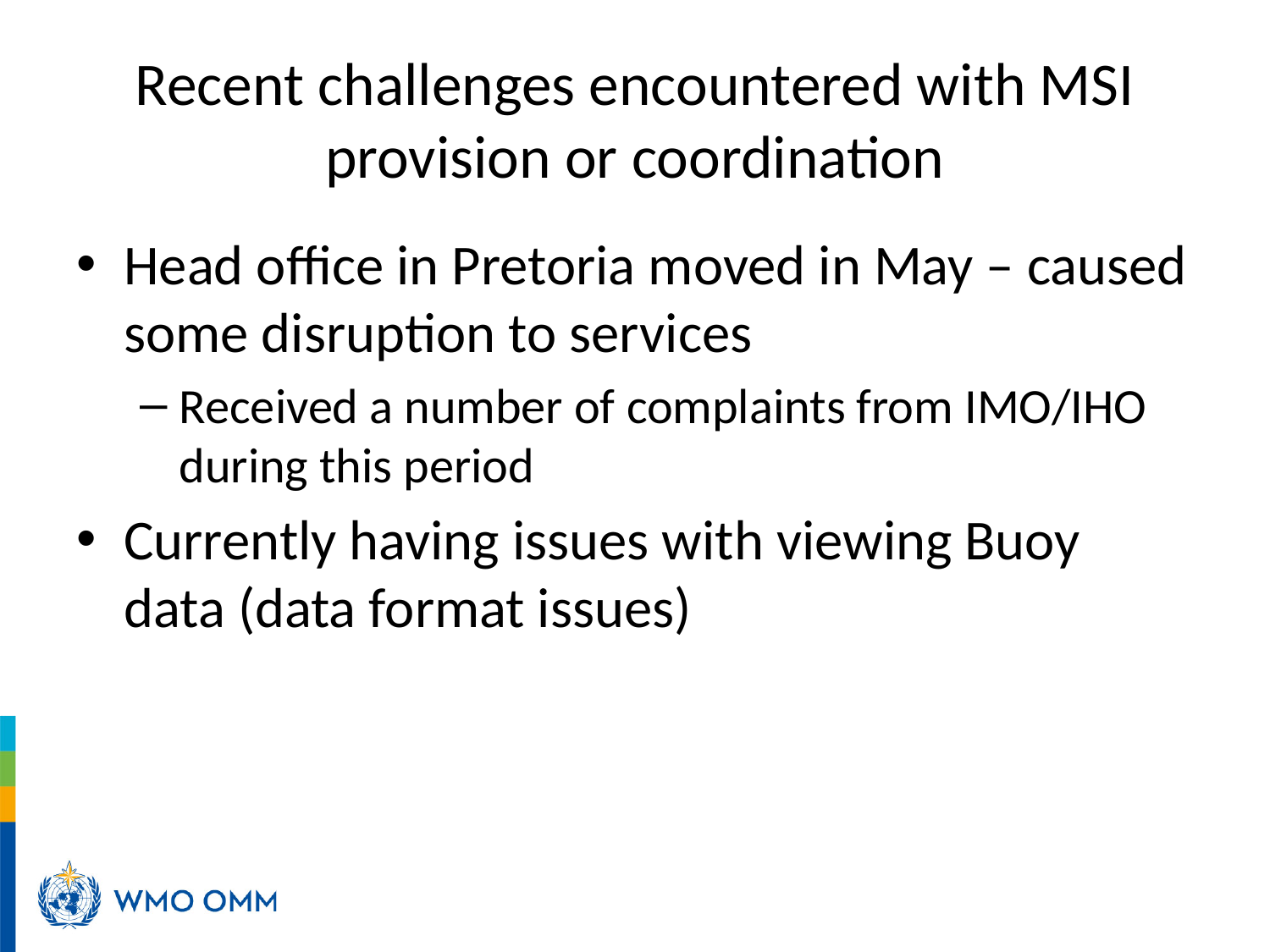

# Recent challenges encountered with MSI provision or coordination
Head office in Pretoria moved in May – caused some disruption to services
Received a number of complaints from IMO/IHO during this period
Currently having issues with viewing Buoy data (data format issues)